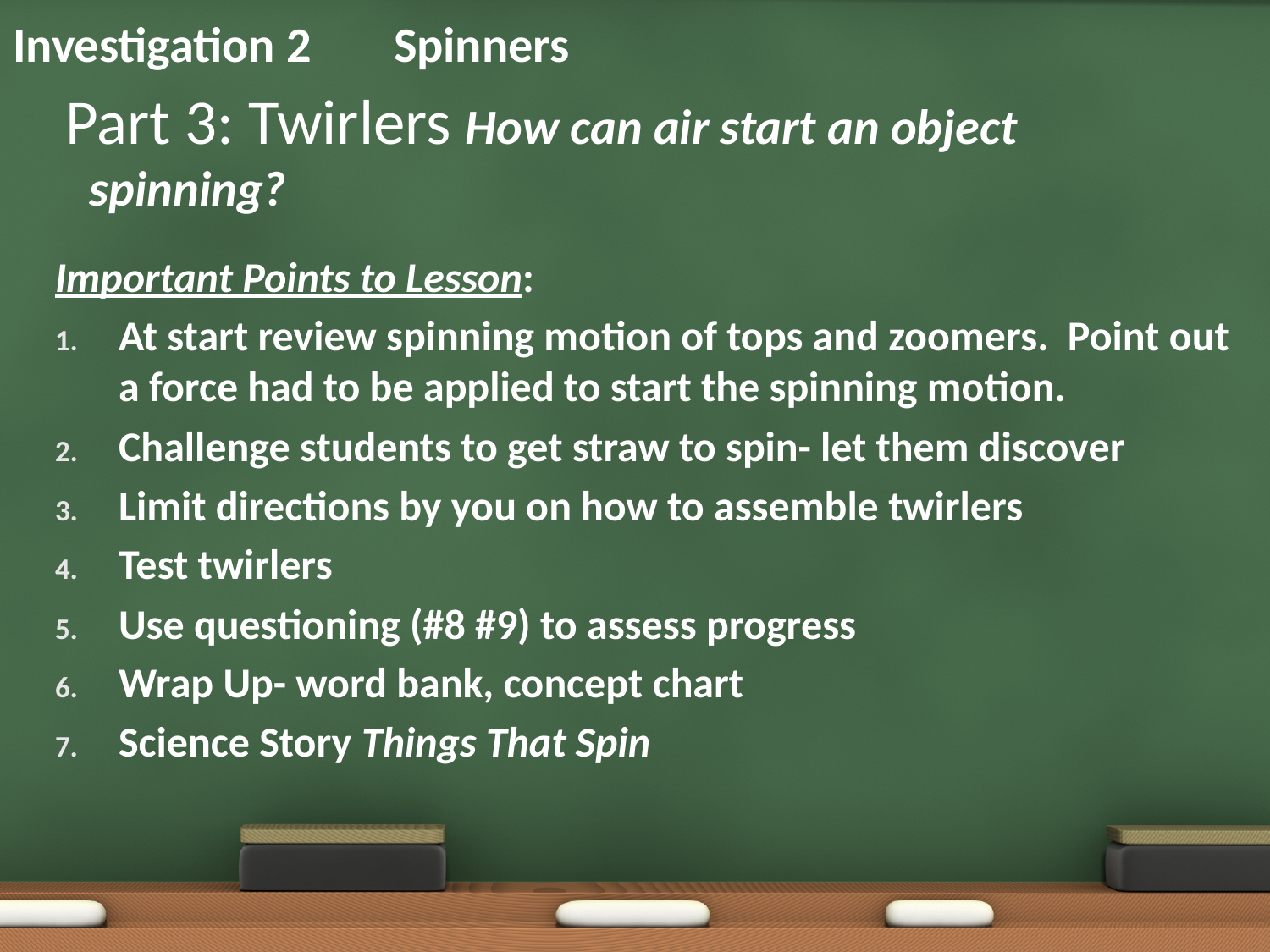

# Investigation 2	Spinners
Part 3: Twirlers How can air start an object spinning?
Important Points to Lesson:
At start review spinning motion of tops and zoomers.  Point out a force had to be applied to start the spinning motion.
Challenge students to get straw to spin- let them discover
Limit directions by you on how to assemble twirlers
Test twirlers
Use questioning (#8 #9) to assess progress
Wrap Up- word bank, concept chart
Science Story Things That Spin